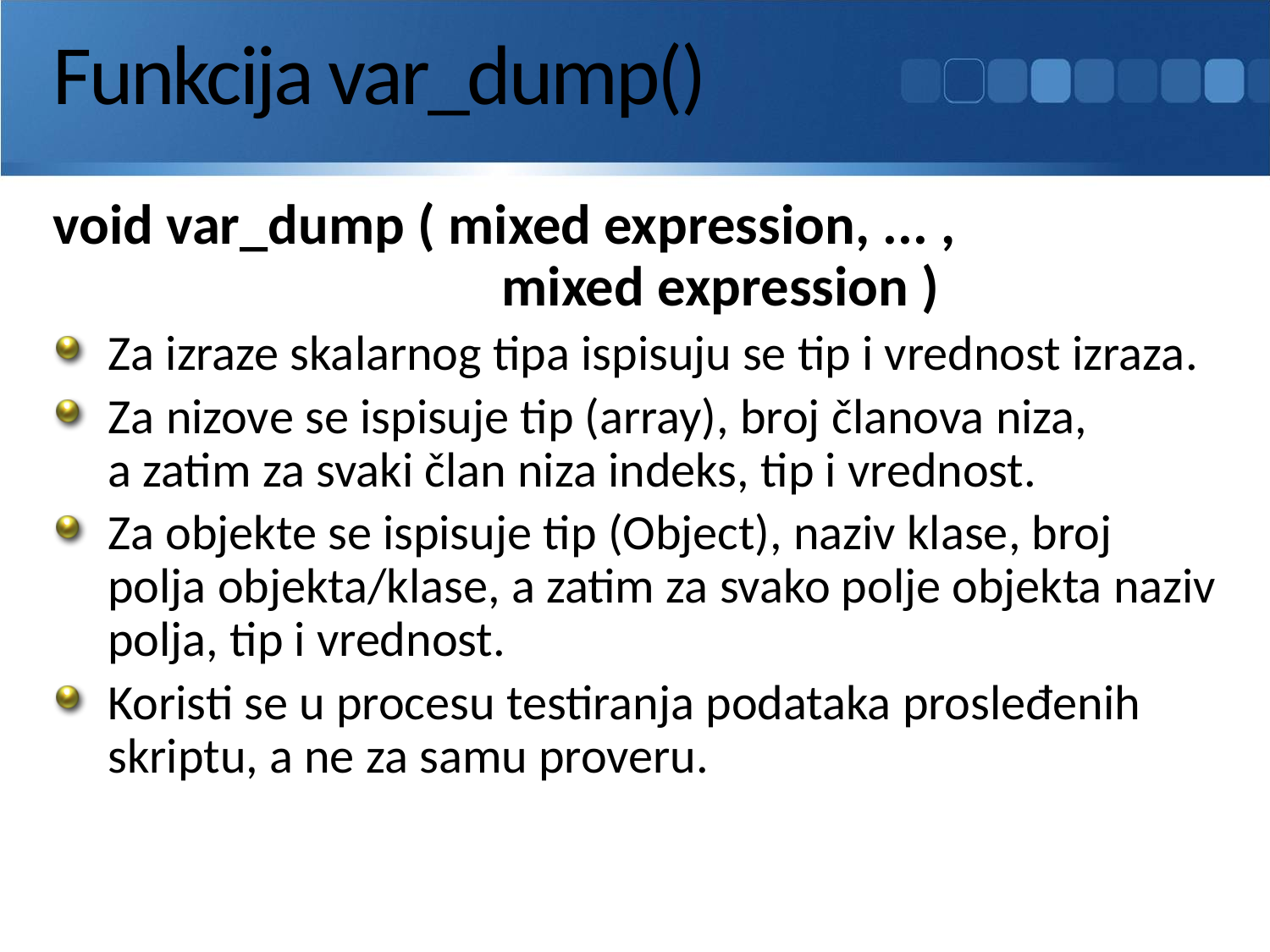

# Funkcija var_dump()
void var_dump ( mixed expression, ... ,
			 mixed expression )
Za izraze skalarnog tipa ispisuju se tip i vrednost izraza.
Za nizove se ispisuje tip (array), broj članova niza,
a zatim za svaki član niza indeks, tip i vrednost.
Za objekte se ispisuje tip (Object), naziv klase, broj polja objekta/klase, a zatim za svako polje objekta naziv polja, tip i vrednost.
Koristi se u procesu testiranja podataka prosleđenih skriptu, a ne za samu proveru.